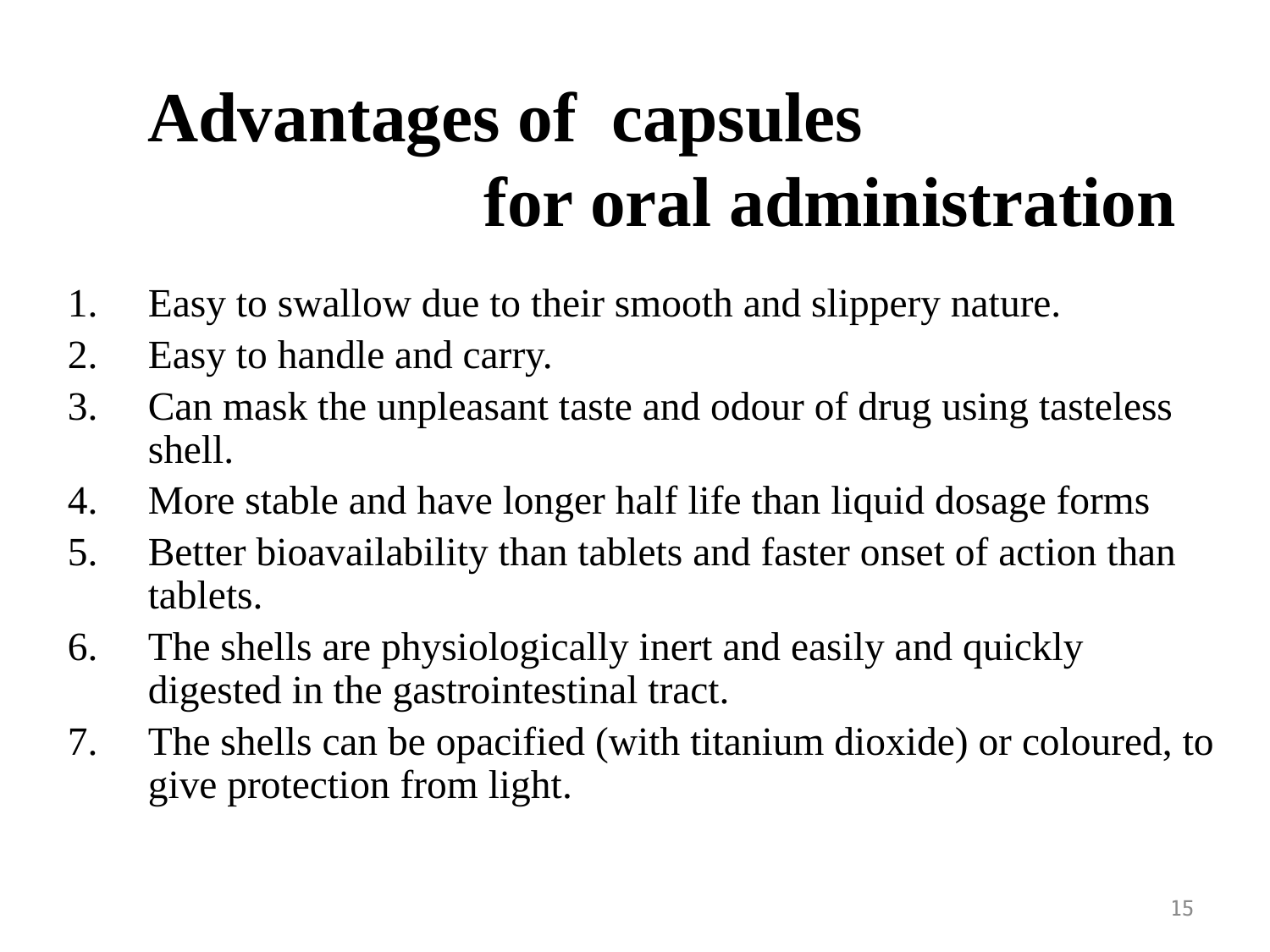

# Advantages of  capsules                                      for oral administration
Easy to swallow due to their smooth and slippery nature.
Easy to handle and carry.
Can mask the unpleasant taste and odour of drug using tasteless shell.
More stable and have longer half life than liquid dosage forms
Better bioavailability than tablets and faster onset of action than tablets.
The shells are physiologically inert and easily and quickly digested in the gastrointestinal tract.
The shells can be opacified (with titanium dioxide) or coloured, to give protection from light.

15